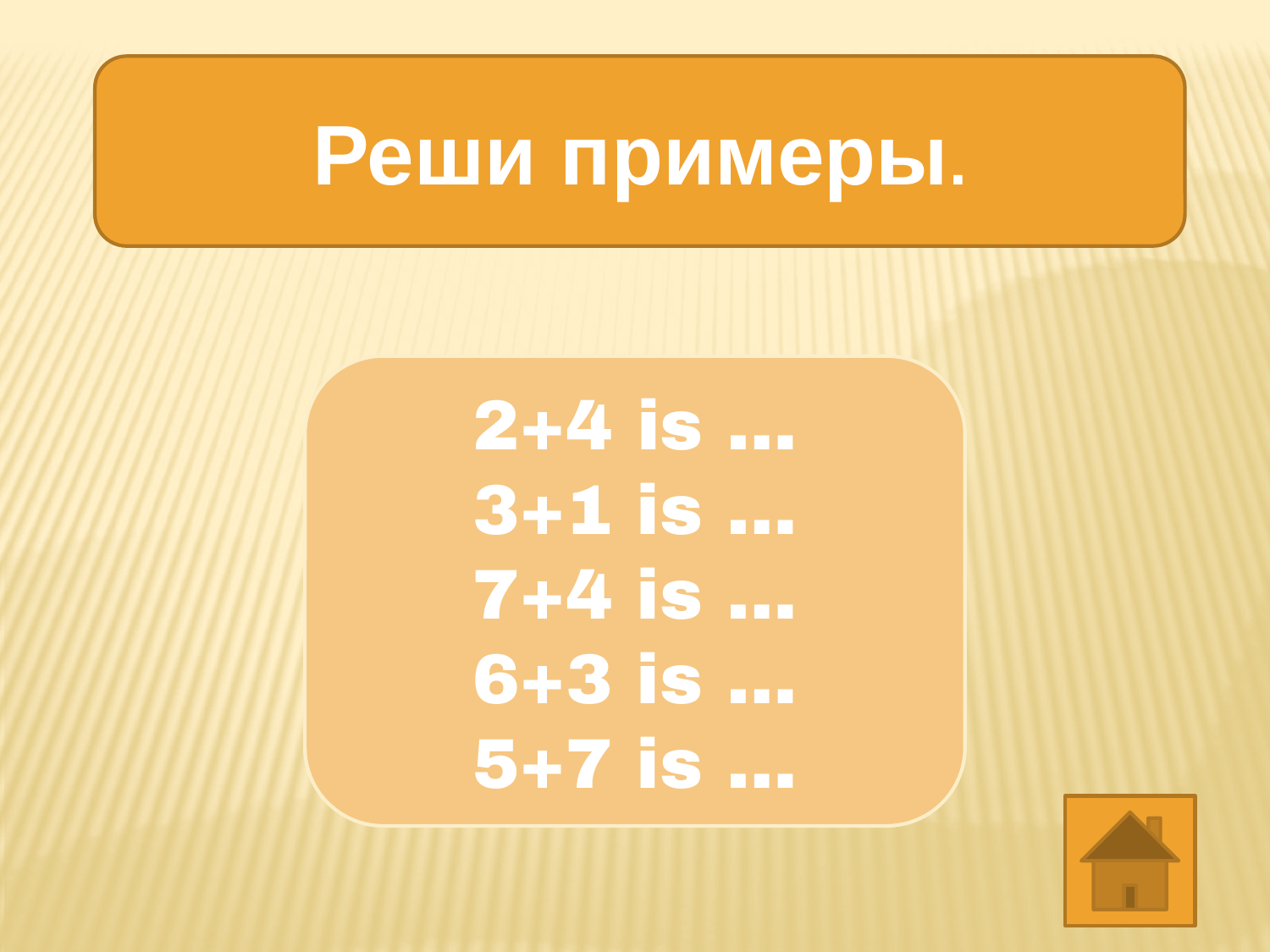

Реши примеры.
2+4 is …
3+1 is …
7+4 is …
6+3 is …
5+7 is …